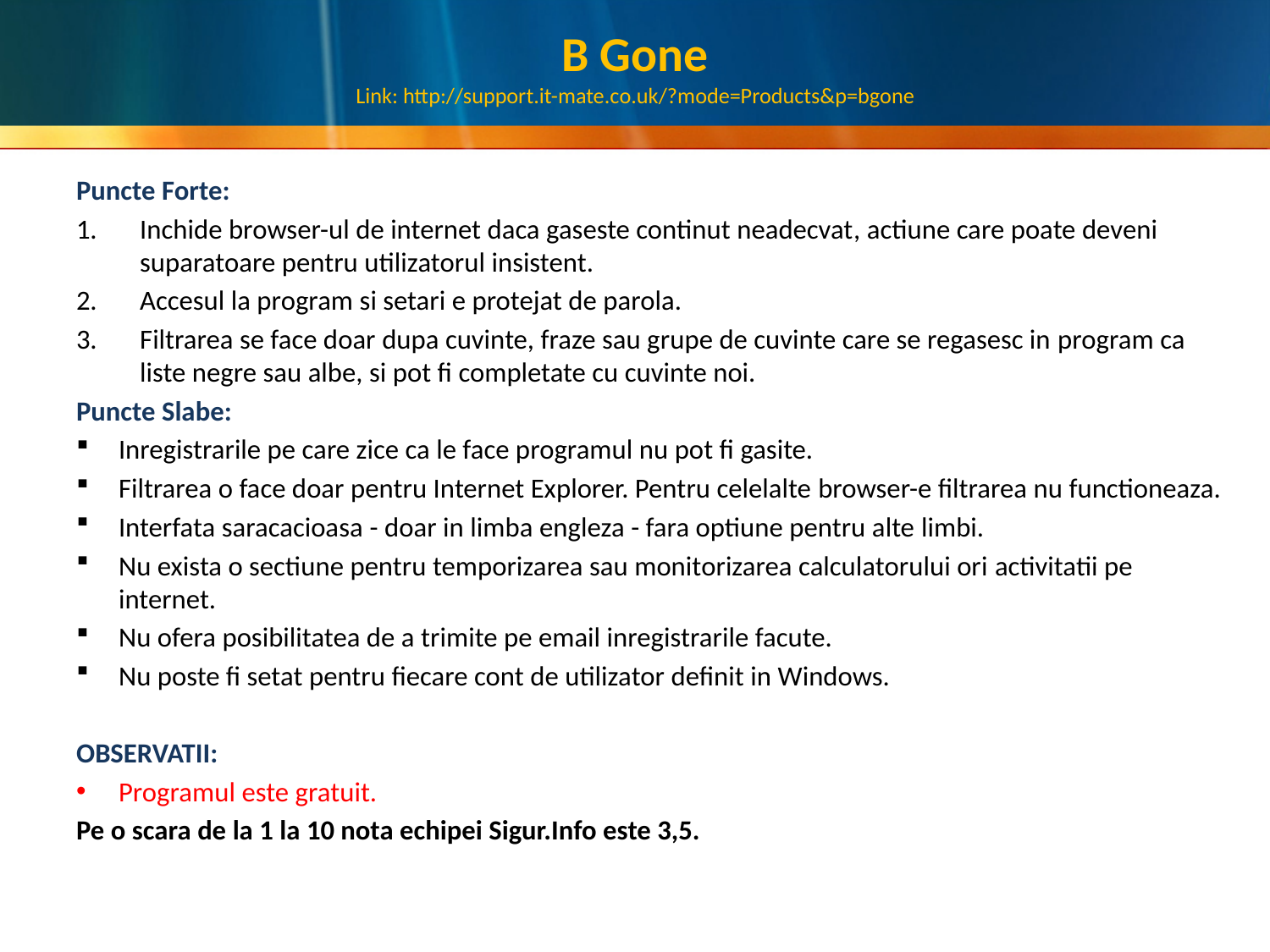

# B Gone Link: http://support.it-mate.co.uk/?mode=Products&p=bgone
Puncte Forte:
Inchide browser-ul de internet daca gaseste continut neadecvat, actiune care poate deveni suparatoare pentru utilizatorul insistent.
Accesul la program si setari e protejat de parola.
Filtrarea se face doar dupa cuvinte, fraze sau grupe de cuvinte care se regasesc in program ca liste negre sau albe, si pot fi completate cu cuvinte noi.
Puncte Slabe:
Inregistrarile pe care zice ca le face programul nu pot fi gasite.
Filtrarea o face doar pentru Internet Explorer. Pentru celelalte browser-e filtrarea nu functioneaza.
Interfata saracacioasa - doar in limba engleza - fara optiune pentru alte limbi.
Nu exista o sectiune pentru temporizarea sau monitorizarea calculatorului ori activitatii pe internet.
Nu ofera posibilitatea de a trimite pe email inregistrarile facute.
Nu poste fi setat pentru fiecare cont de utilizator definit in Windows.

OBSERVATII:
Programul este gratuit.
Pe o scara de la 1 la 10 nota echipei Sigur.Info este 3,5.